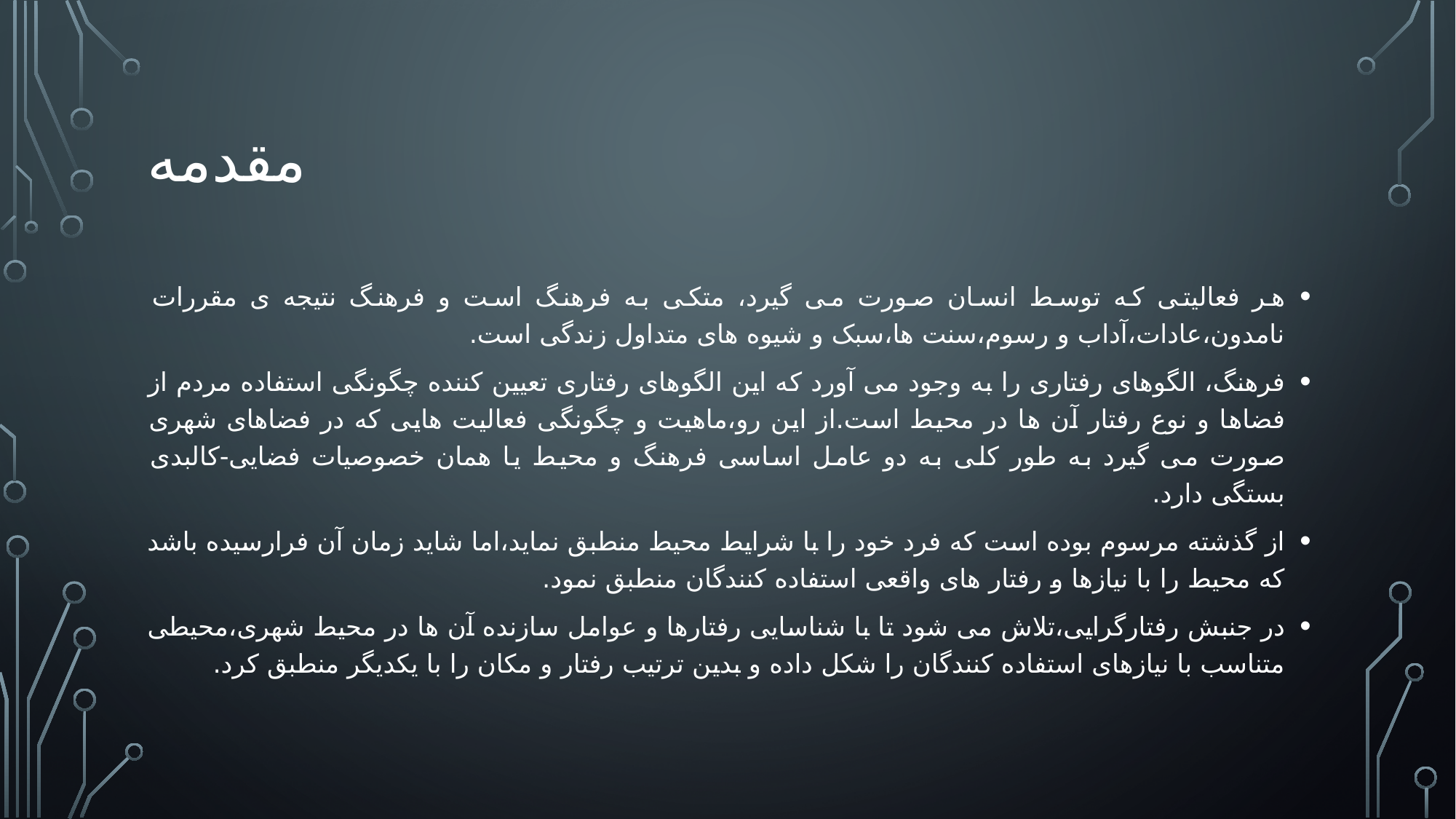

# مقدمه
هر فعالیتی که توسط انسان صورت می گیرد، متکی به فرهنگ است و فرهنگ نتیجه ی مقررات نامدون،عادات،آداب و رسوم،سنت ها،سبک و شیوه های متداول زندگی است.
فرهنگ، الگوهای رفتاری را به وجود می آورد که این الگوهای رفتاری تعیین کننده چگونگی استفاده مردم از فضاها و نوع رفتار آن ها در محیط است.از این رو،ماهیت و چگونگی فعالیت هایی که در فضاهای شهری صورت می گیرد به طور کلی به دو عامل اساسی فرهنگ و محیط یا همان خصوصیات فضایی-کالبدی بستگی دارد.
از گذشته مرسوم بوده است که فرد خود را با شرایط محیط منطبق نماید،اما شاید زمان آن فرارسیده باشد که محیط را با نیازها و رفتار های واقعی استفاده کنندگان منطبق نمود.
در جنبش رفتارگرایی،تلاش می شود تا با شناسایی رفتارها و عوامل سازنده آن ها در محیط شهری،محیطی متناسب با نیازهای استفاده کنندگان را شکل داده و بدین ترتیب رفتار و مکان را با یکدیگر منطبق کرد.